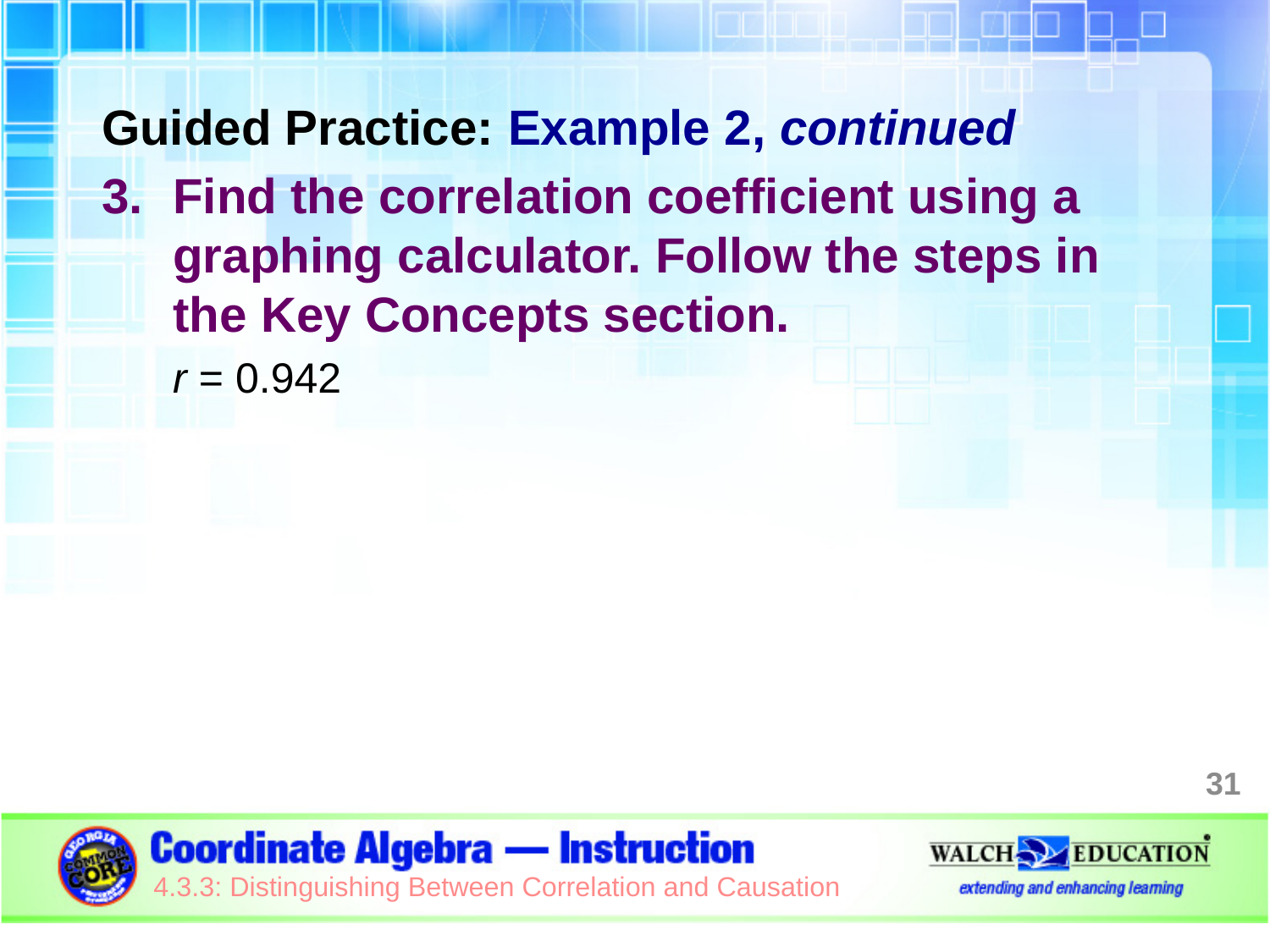

Guided Practice: Example 2, continued
Find the correlation coefficient using a graphing calculator. Follow the steps in the Key Concepts section.
r = 0.942

31
4.3.3: Distinguishing Between Correlation and Causation